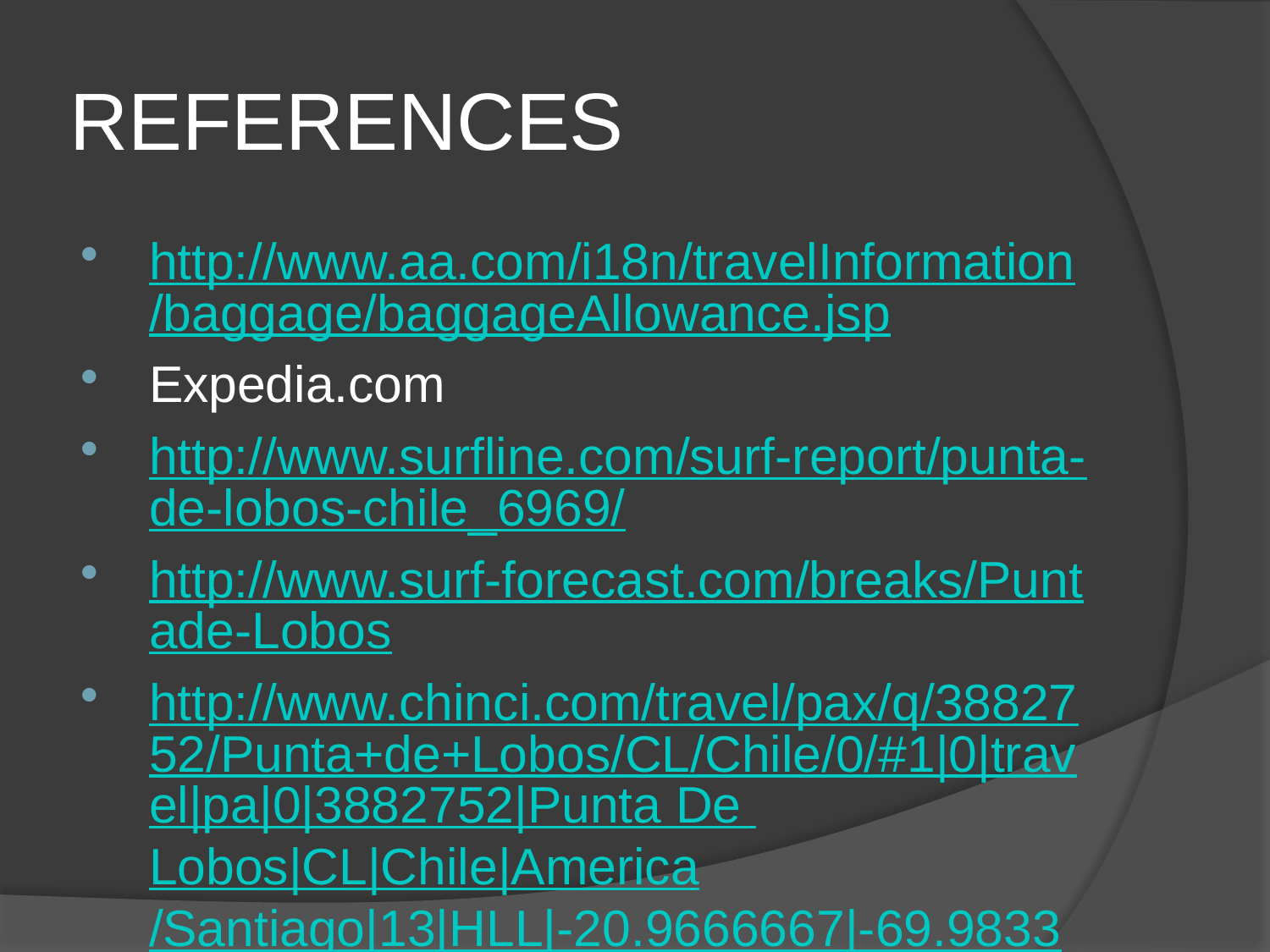

# REFERENCES
http://www.aa.com/i18n/travelInformation/baggage/baggageAllowance.jsp
Expedia.com
http://www.surfline.com/surf-report/punta-de-lobos-chile_6969/
http://www.surf-forecast.com/breaks/Puntade-Lobos
http://www.chinci.com/travel/pax/q/3882752/Punta+de+Lobos/CL/Chile/0/#1|0|travel|pa|0|3882752|Punta De Lobos|CL|Chile|America/Santiago|13|HLL|-20.9666667|-69.9833333|x
http://www.thebigwaveblog.com/surf-spots/punta-de-lobos-chile
http://www.wannasurf.com/spot/South_America/Chile/Central_Santiago/punta_de_los_lobos/